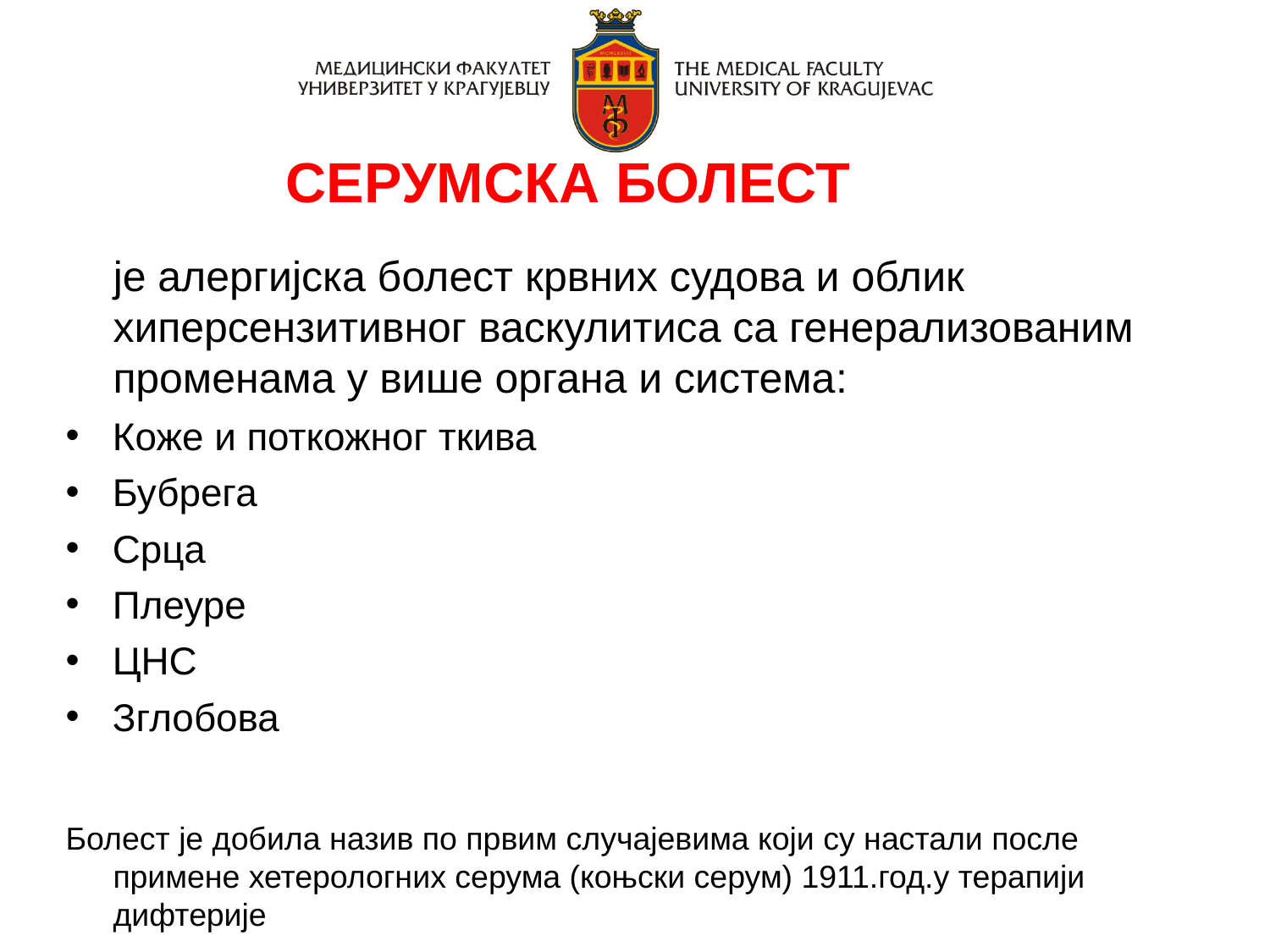

СЕРУМСКА БОЛЕСТ
    је алергијска болест крвних судова и облик     хиперсензитивног васкулитиса са генерализованим променама у више органа и система:
Коже и поткожног ткива
Бубрега
Срца
Плеуре
ЦНС
Зглобова

Болест је добила назив по првим случајевима који су настали после примене хетерологних серума (коњски серум) 1911.год.у терапији дифтерије